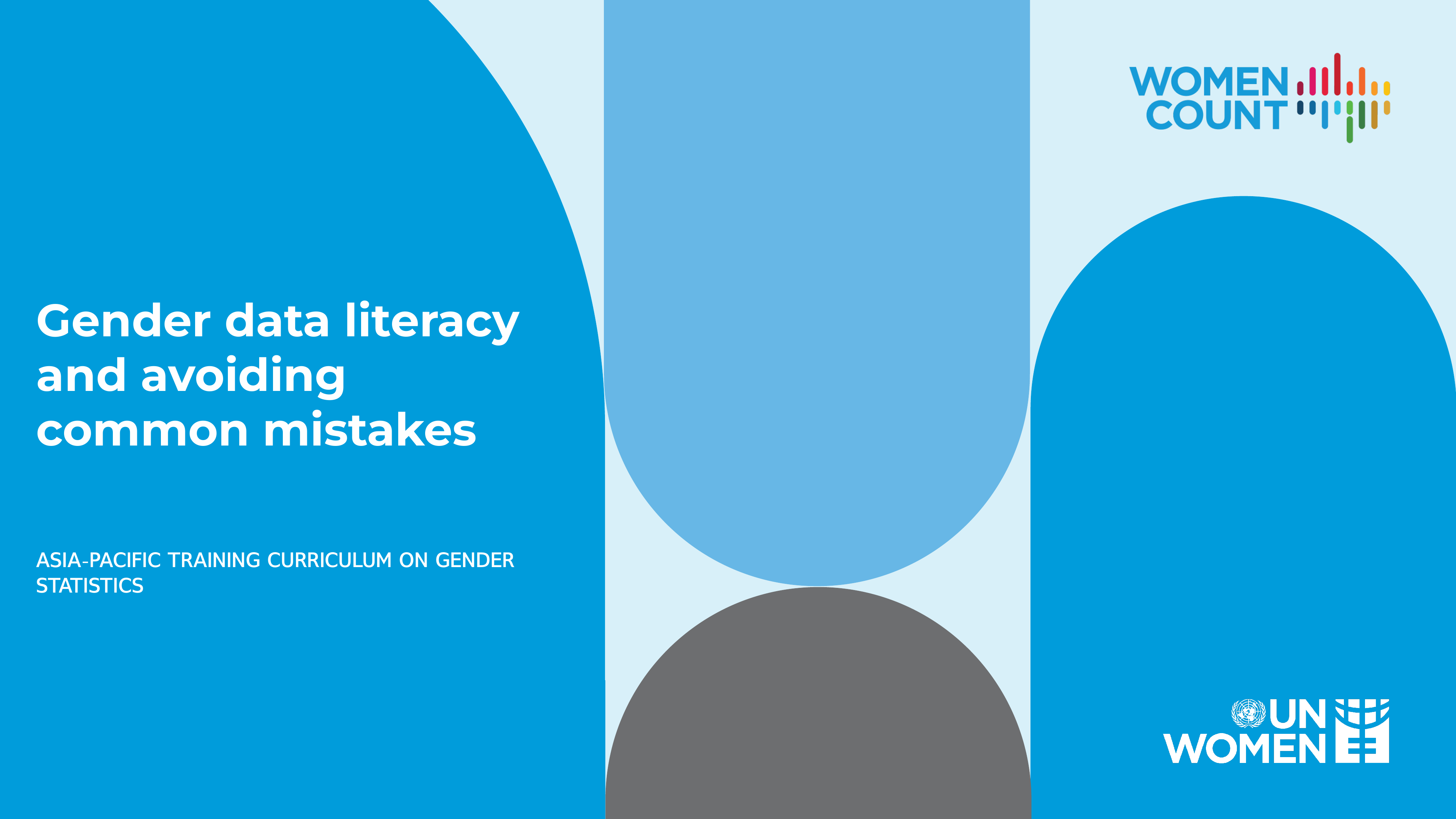

Gender data literacy and avoiding common mistakes
ASIA-PACIFIC TRAINING CURRICULUM ON GENDER STATISTICS